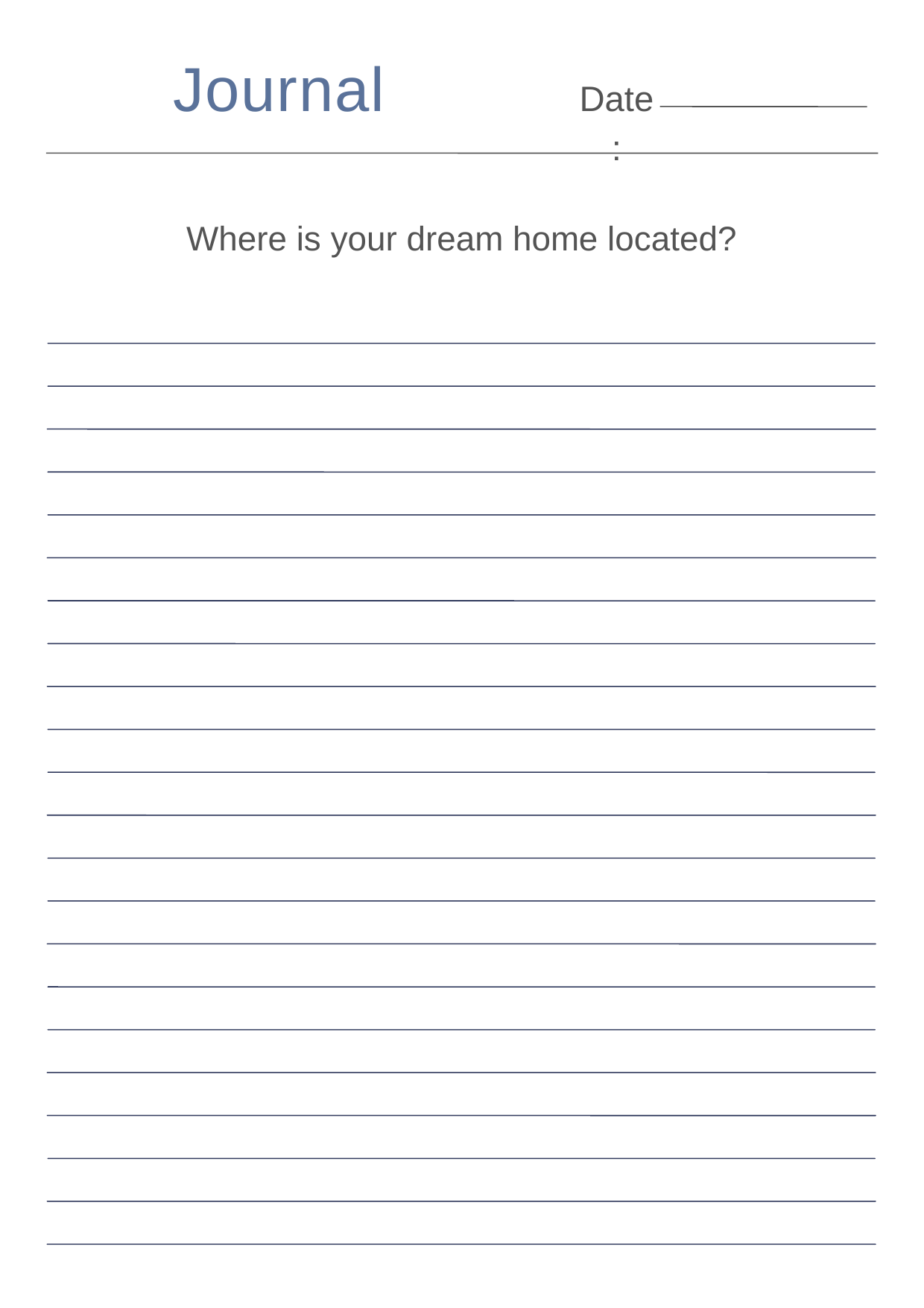

Journal
Date:

Where is your dream home located?